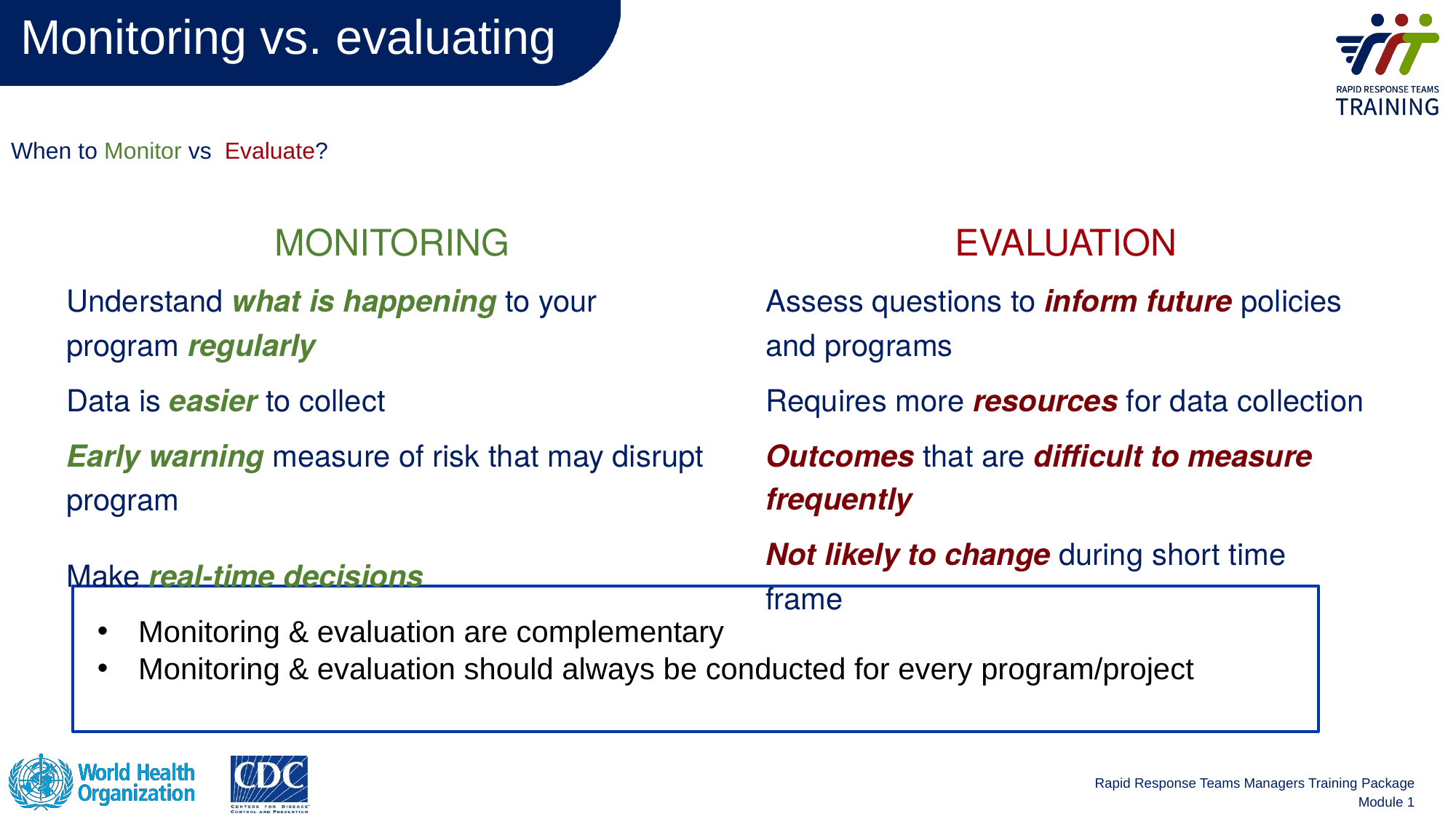

# Monitoring vs. evaluating
When to Monitor vs. Evaluate?
| MONITORING |  | EVALUATION |
| --- | --- | --- |
| Understand what is happening to your program regularly |  | Assess questions to inform future policies and programs |
| Data is easier to collect |  | Requires more resources for data collection |
| Early warning measure of risk that may disrupt program |  | Outcomes that are difficult to measure frequently |
| Make real-time decisions |  | Not likely to change during short time frame |

Monitoring & evaluation are complementary
Monitoring & evaluation should always be conducted for every program/project